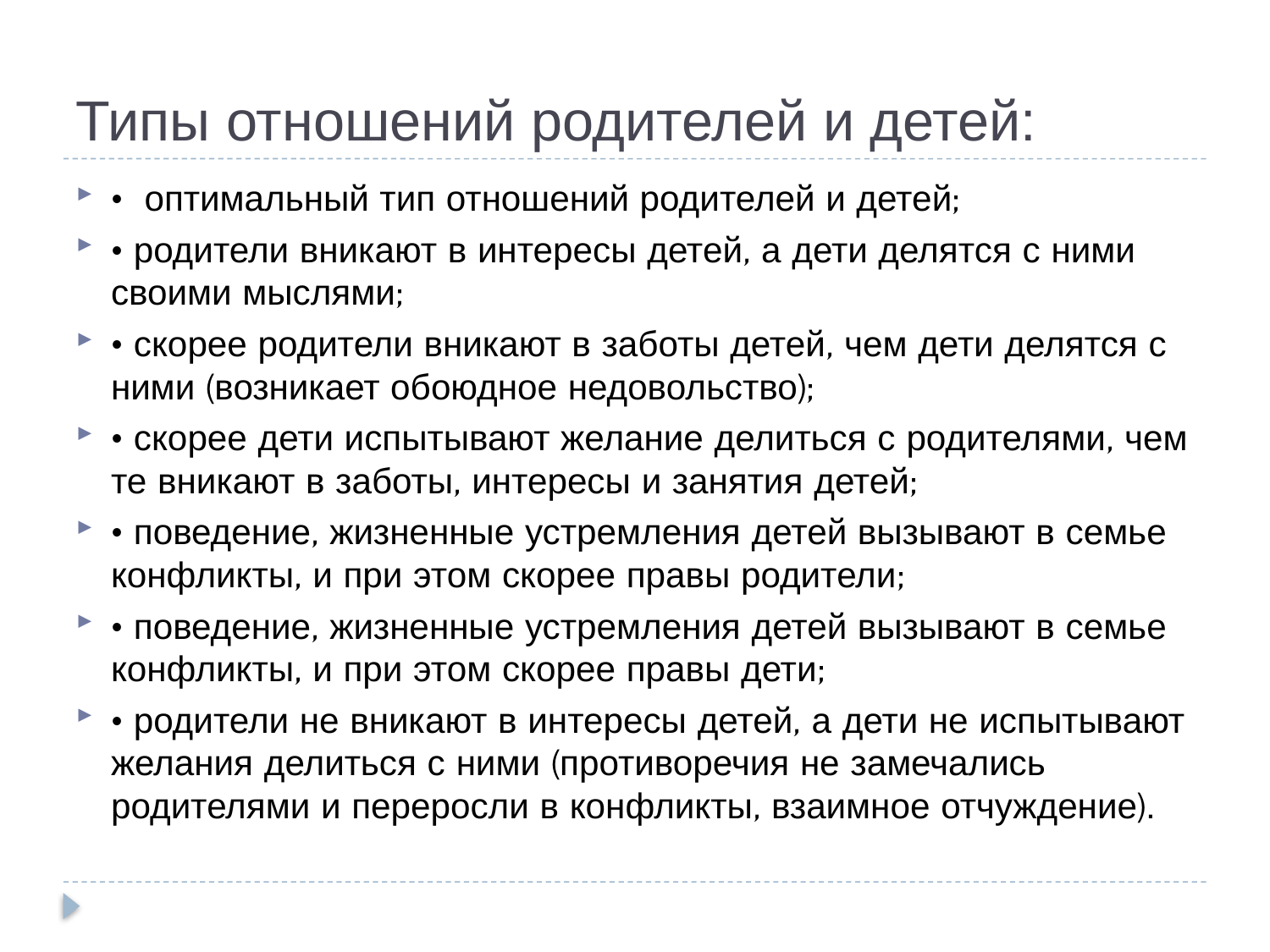

# Типы отношений родителей и детей:
•  оптимальный тип отношений родителей и детей;
• родители вникают в интересы детей, а дети делятся с ними своими мыслями;
• скорее родители вникают в заботы детей, чем дети делятся с ними (возникает обоюдное недовольство);
• скорее дети испытывают желание делиться с родителями, чем те вникают в заботы, интересы и занятия детей;
• поведение, жизненные устремления детей вызывают в семье конфликты, и при этом скорее правы родители;
• поведение, жизненные устремления детей вызывают в семье конфликты, и при этом скорее правы дети;
• родители не вникают в интересы детей, а дети не испытывают желания делиться с ними (противоречия не замечались родителями и переросли в конфликты, взаимное отчуждение).